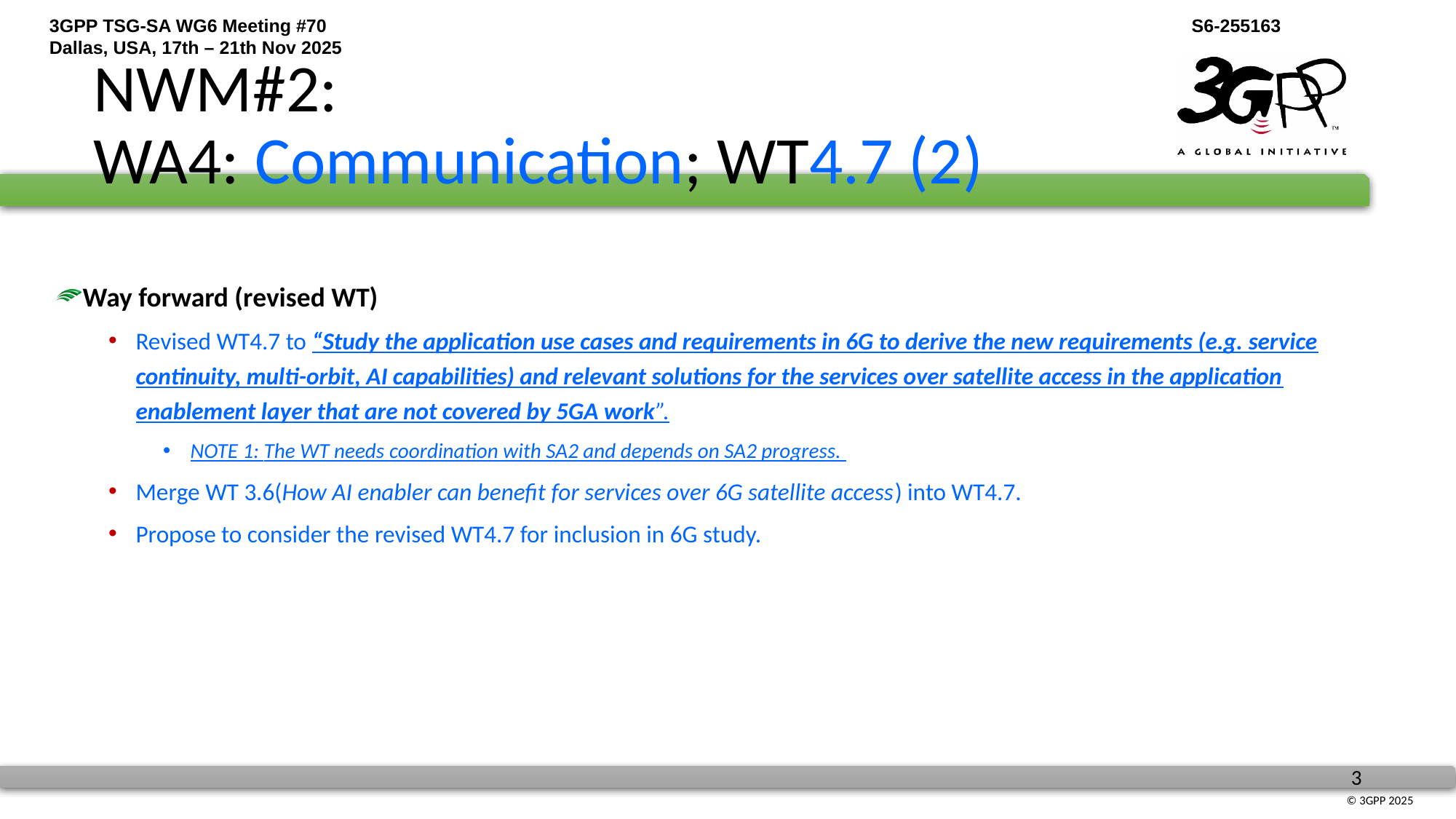

# NWM#2: WA4: Communication; WT4.7 (2)
Way forward (revised WT)
Revised WT4.7 to “Study the application use cases and requirements in 6G to derive the new requirements (e.g. service continuity, multi-orbit, AI capabilities) and relevant solutions for the services over satellite access in the application enablement layer that are not covered by 5GA work”.
NOTE 1: The WT needs coordination with SA2 and depends on SA2 progress.
Merge WT 3.6(How AI enabler can benefit for services over 6G satellite access) into WT4.7.
Propose to consider the revised WT4.7 for inclusion in 6G study.